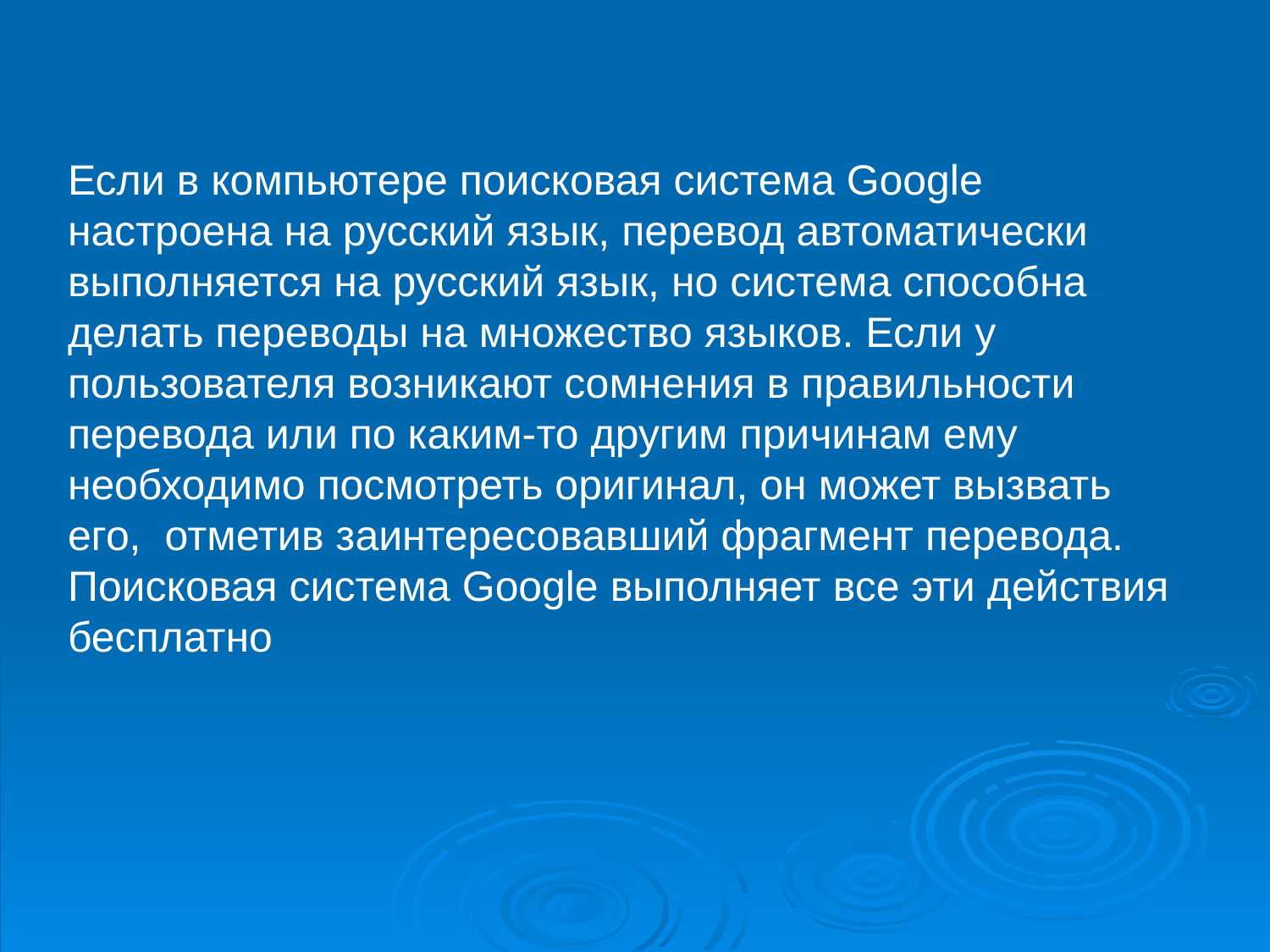

Если в компьютере поисковая система Google настроена на русский язык, перевод автоматически выполняется на русский язык, но система способна делать переводы на множество языков. Если у пользователя возникают сомнения в правильности перевода или по каким-то другим причинам ему необходимо посмотреть оригинал, он может вызвать его,  отметив заинтересовавший фрагмент перевода. Поисковая система Google выполняет все эти действия бесплатно